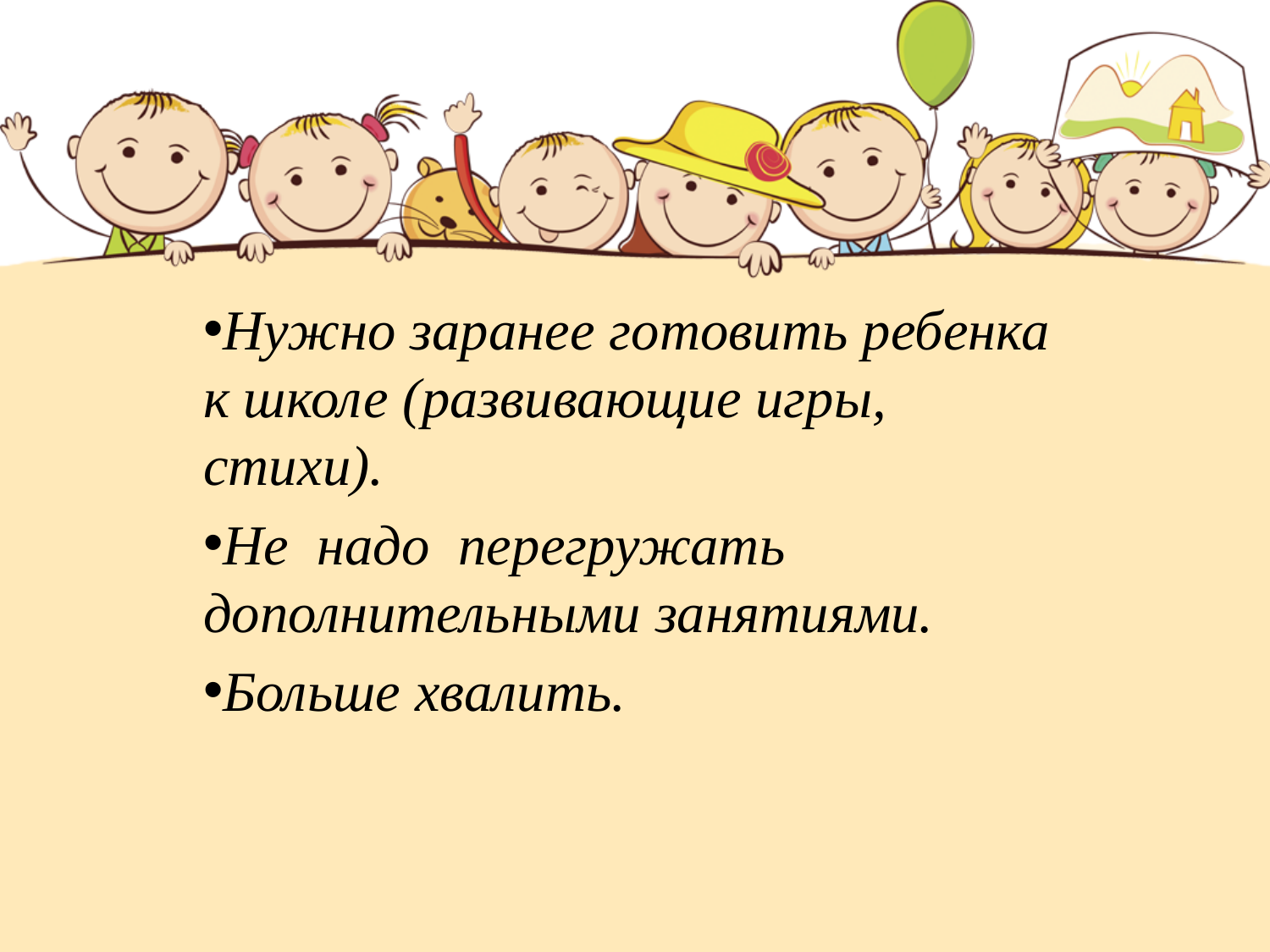

Нужно заранее готовить ребенка к школе (развивающие игры, стихи).
Не  надо  перегружать  дополнительными занятиями.
Больше хвалить.

#